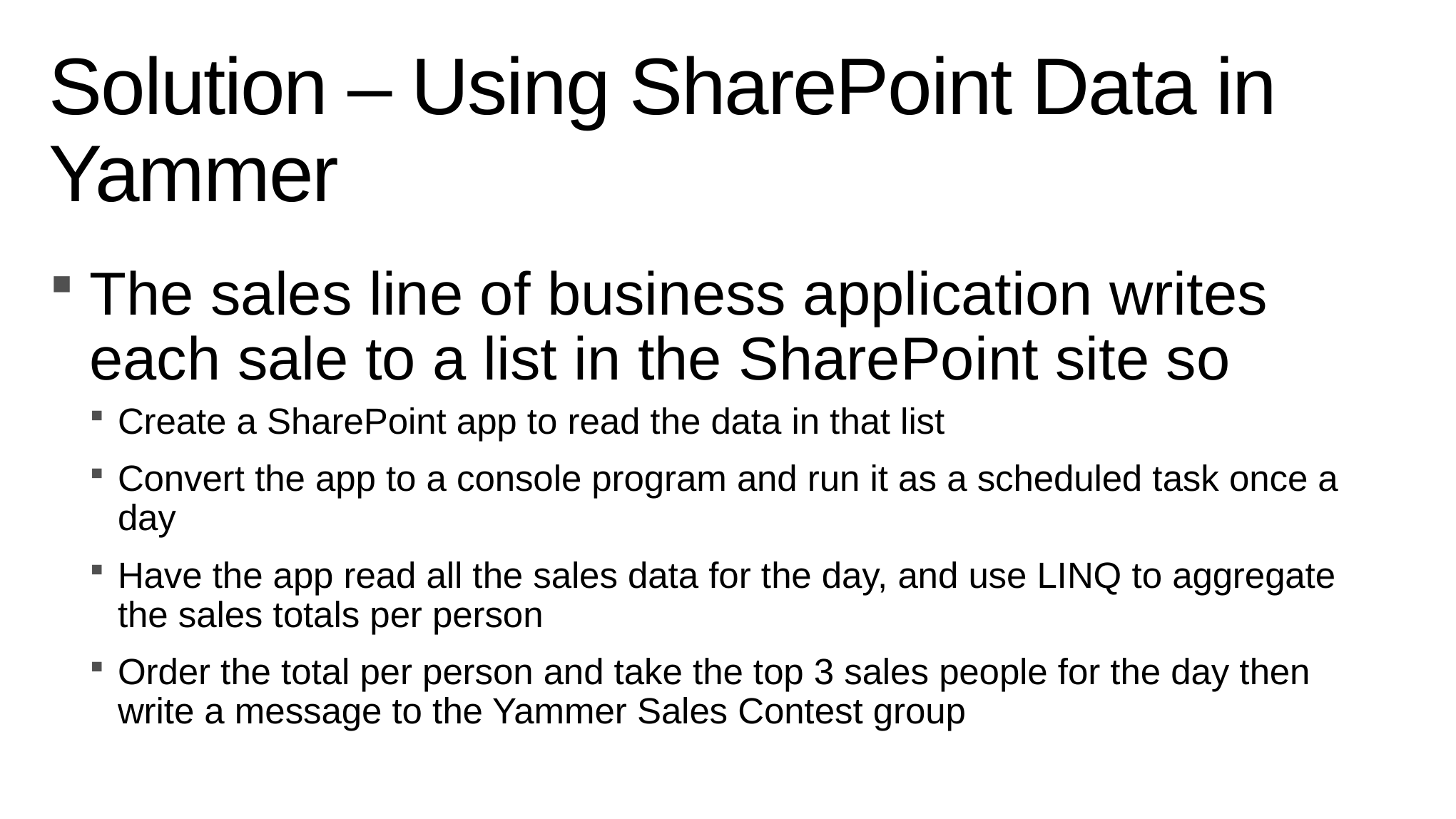

# Solution – Using SharePoint Data in Yammer
The sales line of business application writes each sale to a list in the SharePoint site so
Create a SharePoint app to read the data in that list
Convert the app to a console program and run it as a scheduled task once a day
Have the app read all the sales data for the day, and use LINQ to aggregate the sales totals per person
Order the total per person and take the top 3 sales people for the day then write a message to the Yammer Sales Contest group